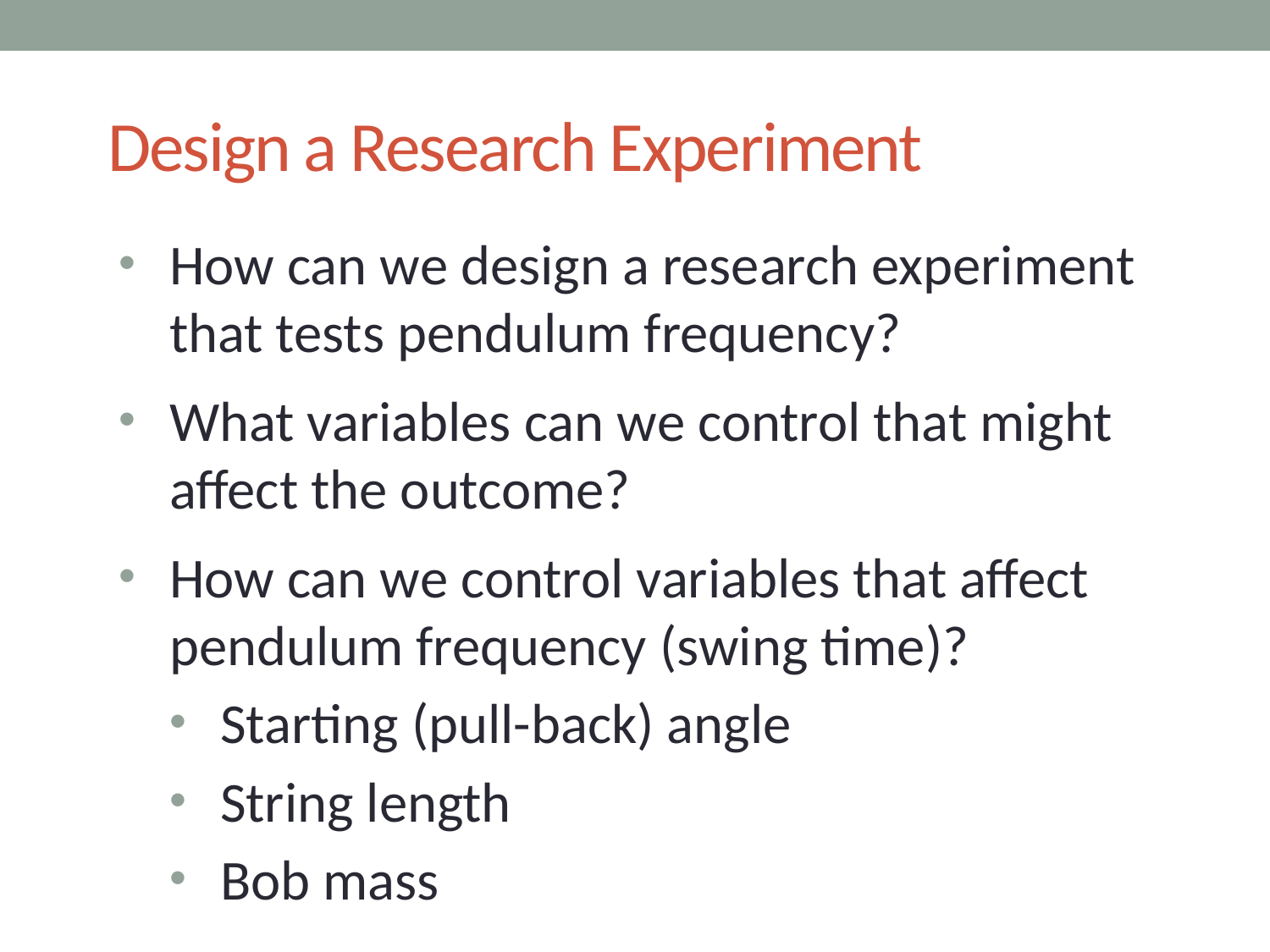

# Design a Research Experiment
How can we design a research experiment that tests pendulum frequency?
What variables can we control that might affect the outcome?
How can we control variables that affect pendulum frequency (swing time)?
Starting (pull-back) angle
String length
Bob mass